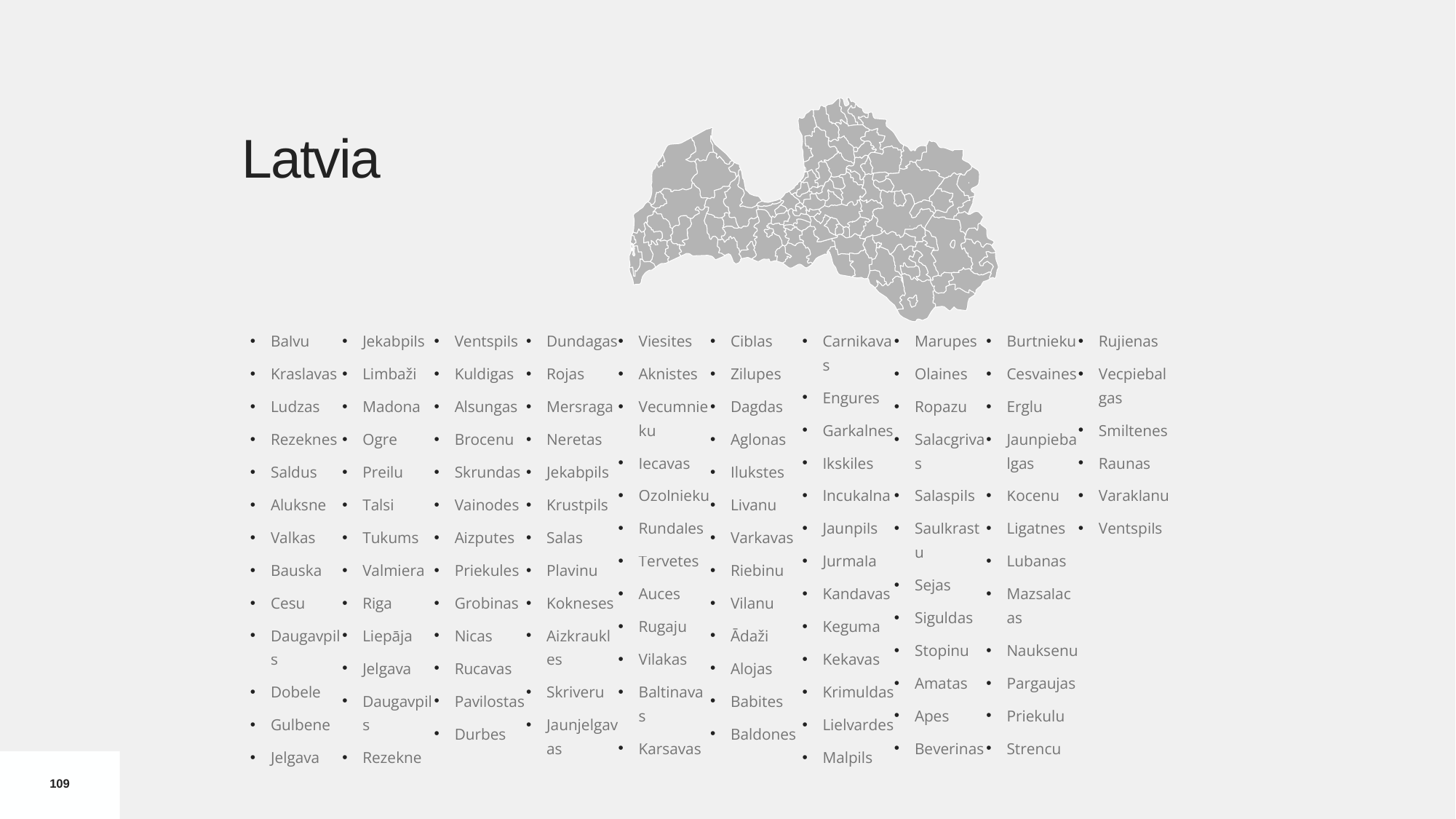

# Latvia
Balvu
Kraslavas
Ludzas
Rezeknes
Saldus
Aluksne
Valkas
Bauska
Cesu
Daugavpils
Dobele
Gulbene
Jelgava
Jekabpils
Limbaži
Madona
Ogre
Preilu
Talsi
Tukums
Valmiera
Riga
Liepāja
Jelgava
Daugavpils
Rezekne
Ventspils
Kuldigas
Alsungas
Brocenu
Skrundas
Vainodes
Aizputes
Priekules
Grobinas
Nicas
Rucavas
Pavilostas
Durbes
Dundagas
Rojas
Mersraga
Neretas
Jekabpils
Krustpils
Salas
Plavinu
Kokneses
Aizkraukles
Skriveru
Jaunjelgavas
Viesites
Aknistes
Vecumnieku
Iecavas
Ozolnieku
Rundales
Tervetes
Auces
Rugaju
Vilakas
Baltinavas
Karsavas
Ciblas
Zilupes
Dagdas
Aglonas
Ilukstes
Livanu
Varkavas
Riebinu
Vilanu
Ādaži
Alojas
Babites
Baldones
Carnikavas
Engures
Garkalnes
Ikskiles
Incukalna
Jaunpils
Jurmala
Kandavas
Keguma
Kekavas
Krimuldas
Lielvardes
Malpils
Marupes
Olaines
Ropazu
Salacgrivas
Salaspils
Saulkrastu
Sejas
Siguldas
Stopinu
Amatas
Apes
Beverinas
Burtnieku
Cesvaines
Erglu
Jaunpiebalgas
Kocenu
Ligatnes
Lubanas
Mazsalacas
Nauksenu
Pargaujas
Priekulu
Strencu
Rujienas
Vecpiebalgas
Smiltenes
Raunas
Varaklanu
Ventspils